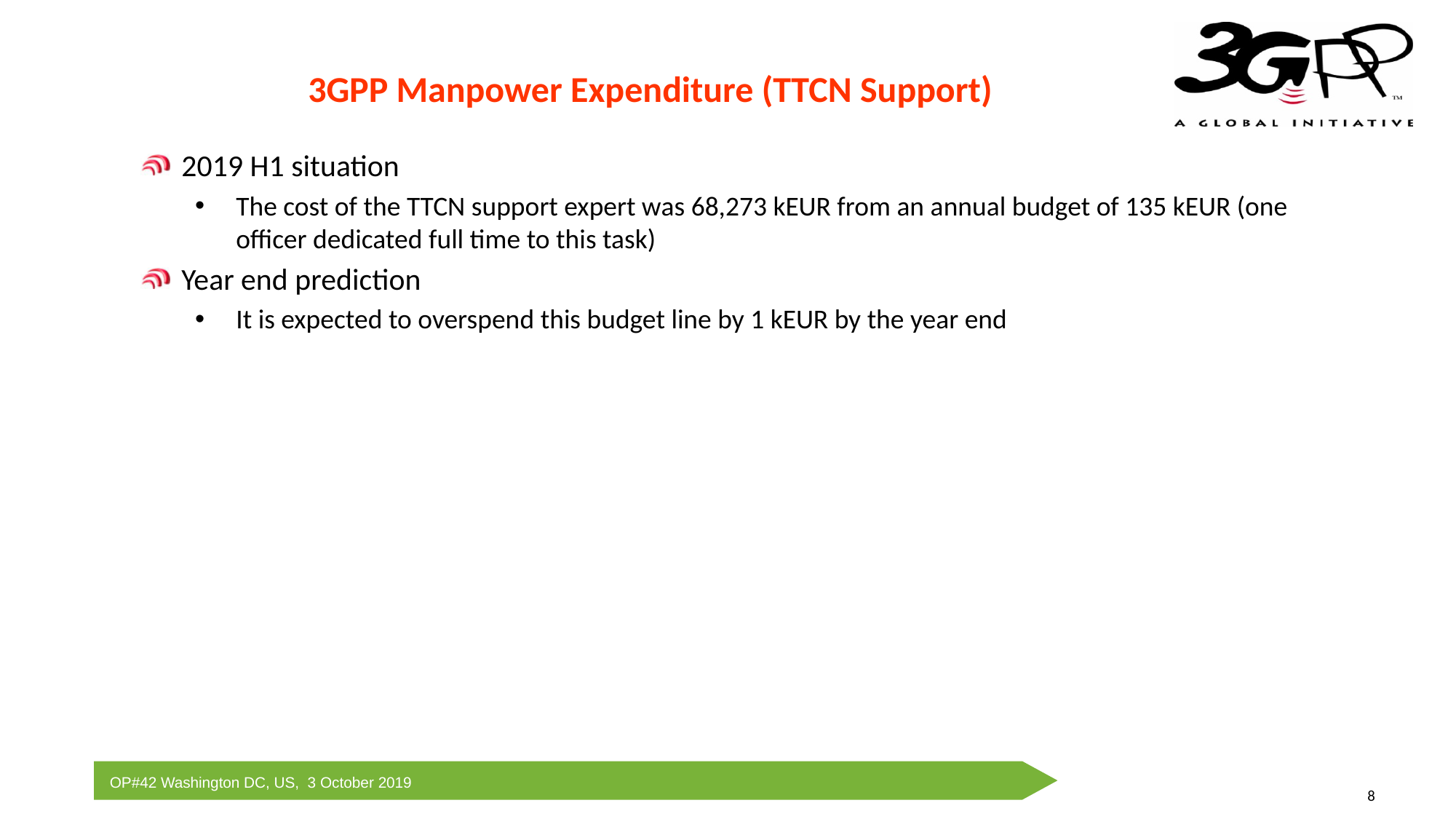

3GPP Manpower Expenditure (TTCN Support)

2019 H1 situation
The cost of the TTCN support expert was 68,273 kEUR from an annual budget of 135 kEUR (one officer dedicated full time to this task)
Year end prediction
It is expected to overspend this budget line by 1 kEUR by the year end